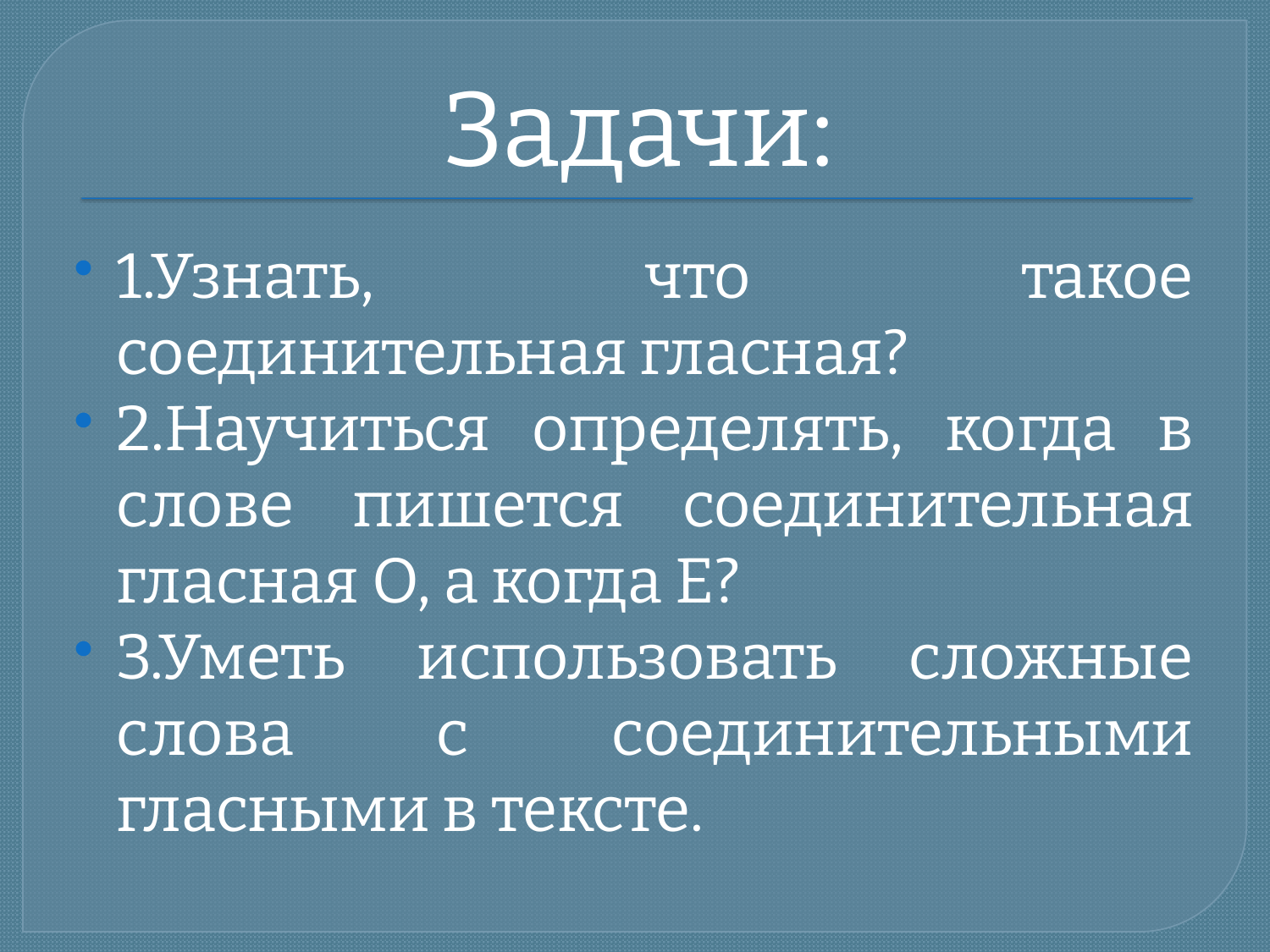

# Задачи:
1.Узнать, что такое соединительная гласная?
2.Научиться определять, когда в слове пишется соединительная гласная О, а когда Е?
3.Уметь использовать сложные слова с соединительными гласными в тексте.